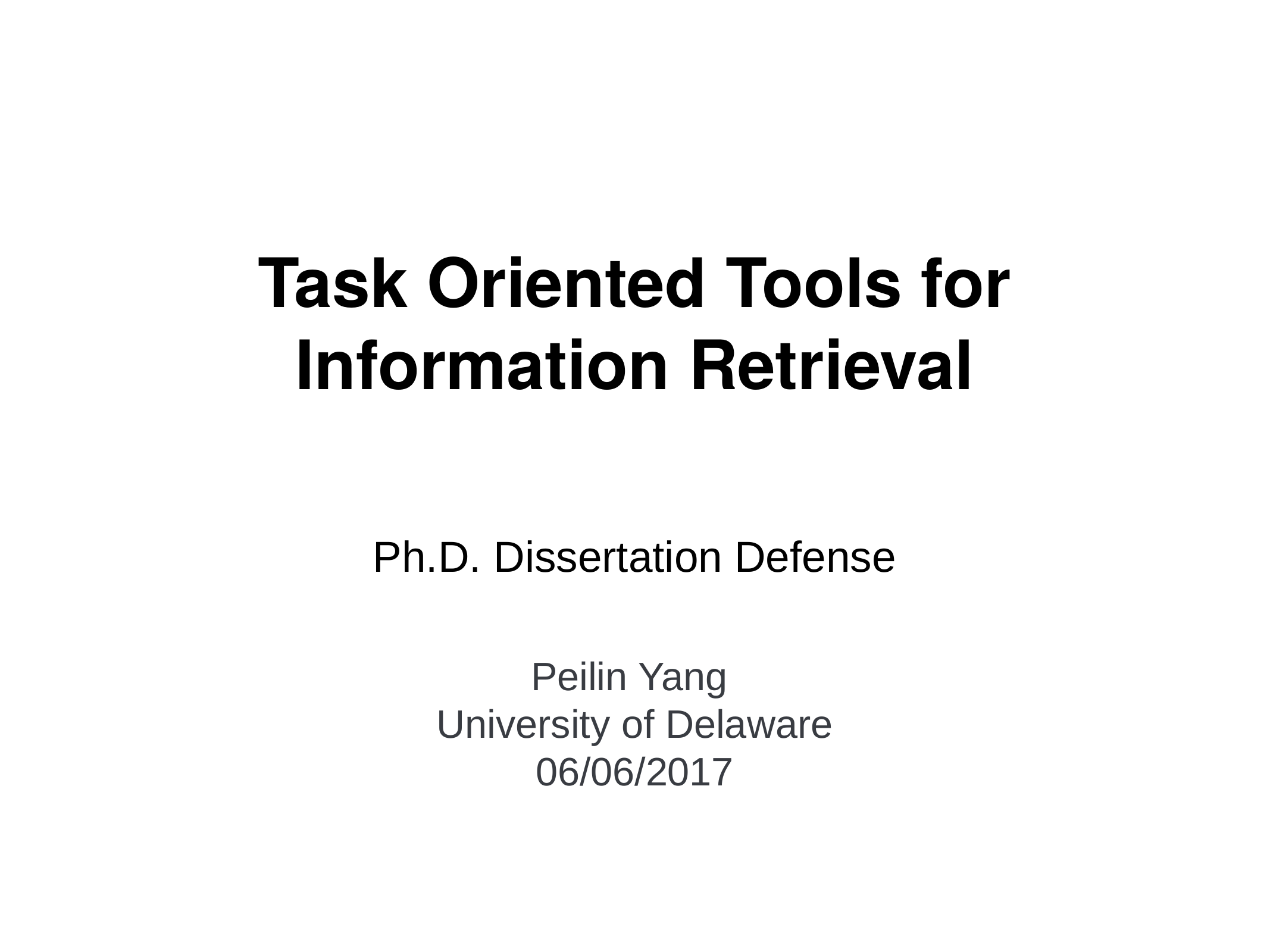

# Task Oriented Tools for Information Retrieval
Ph.D. Dissertation Defense
Peilin Yang
University of Delaware
06/06/2017
1